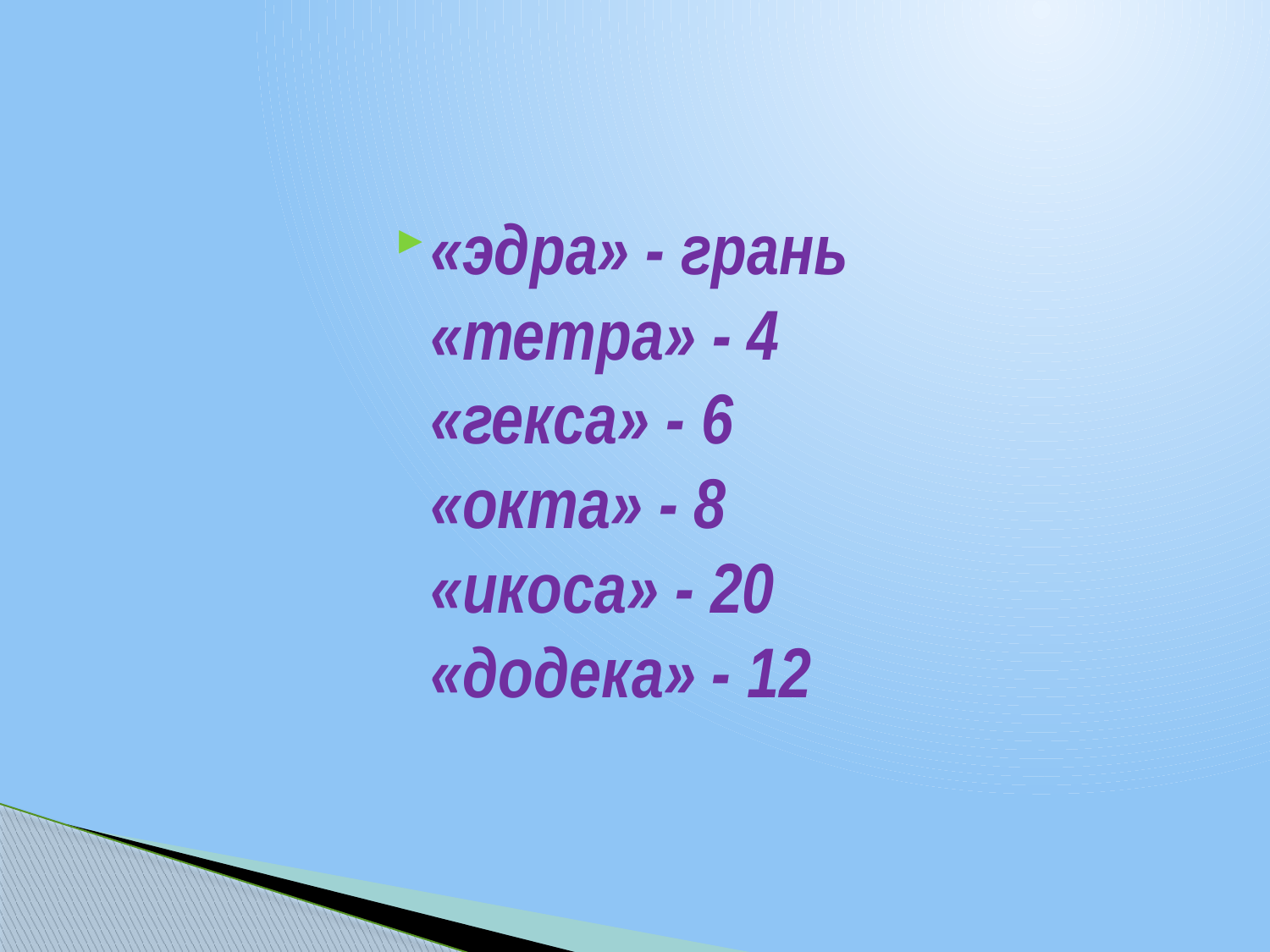

#
«эдра» - грань
«тетра» - 4
«гекса» - 6
«окта» - 8
«икоса» - 20
«додека» - 12